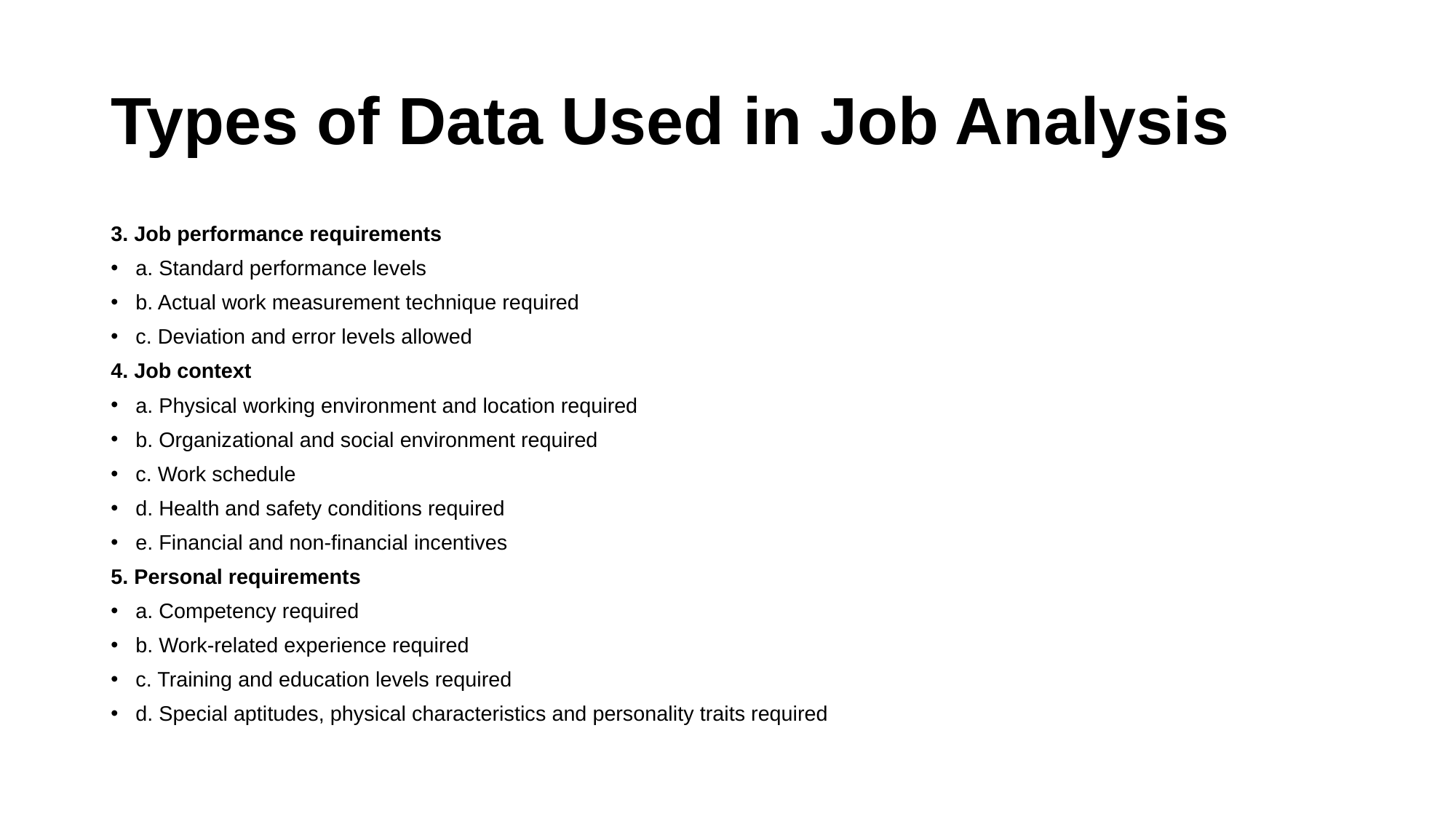

# Types of Data Used in Job Analysis
3. Job performance requirements
a. Standard performance levels
b. Actual work measurement technique required
c. Deviation and error levels allowed
4. Job context
a. Physical working environment and location required
b. Organizational and social environment required
c. Work schedule
d. Health and safety conditions required
e. Financial and non-financial incentives
5. Personal requirements
a. Competency required
b. Work-related experience required
c. Training and education levels required
d. Special aptitudes, physical characteristics and personality traits required